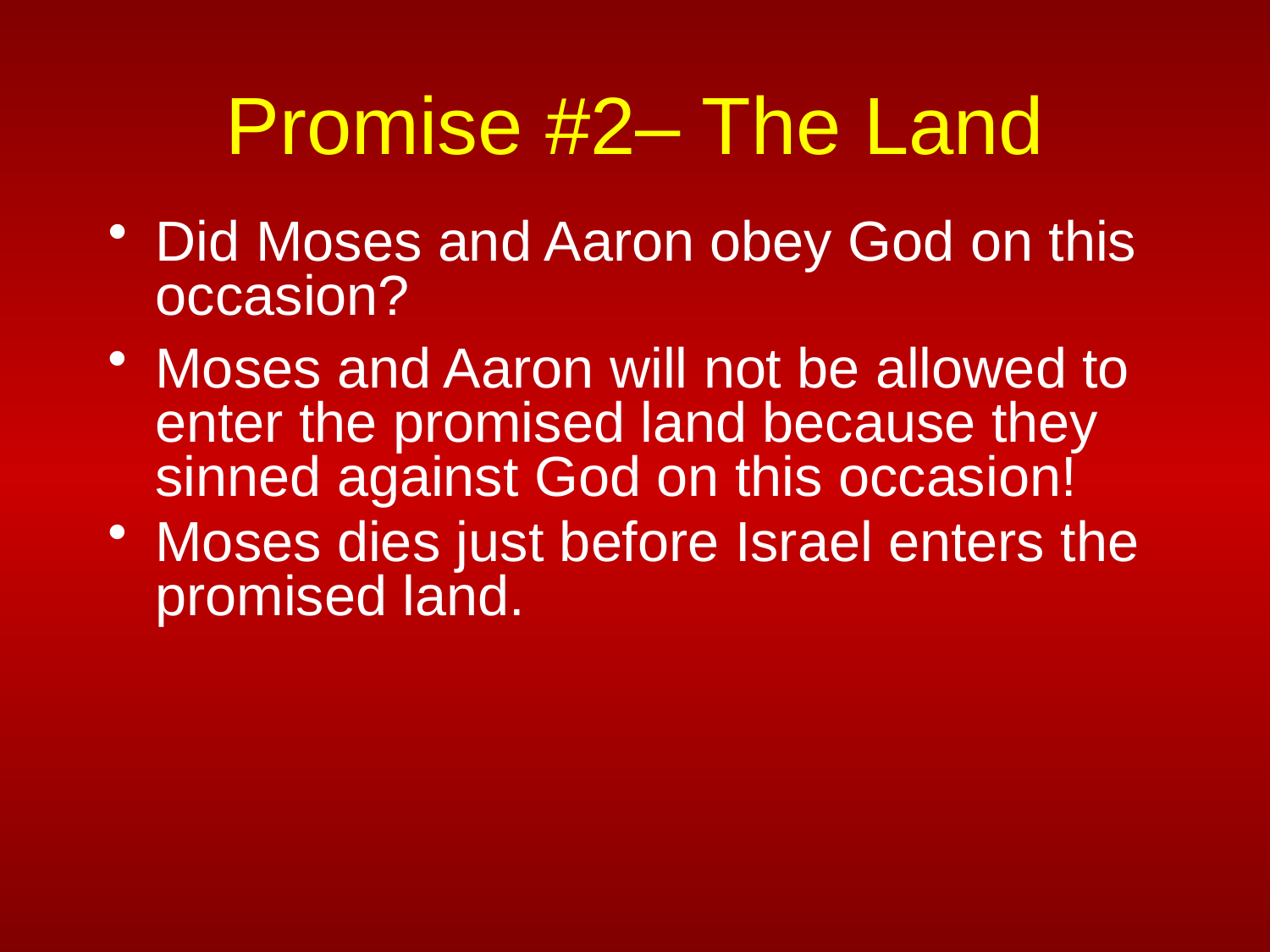

# Promise #2– The Land
Did Moses and Aaron obey God on this occasion?
Moses and Aaron will not be allowed to enter the promised land because they sinned against God on this occasion!
Moses dies just before Israel enters the promised land.